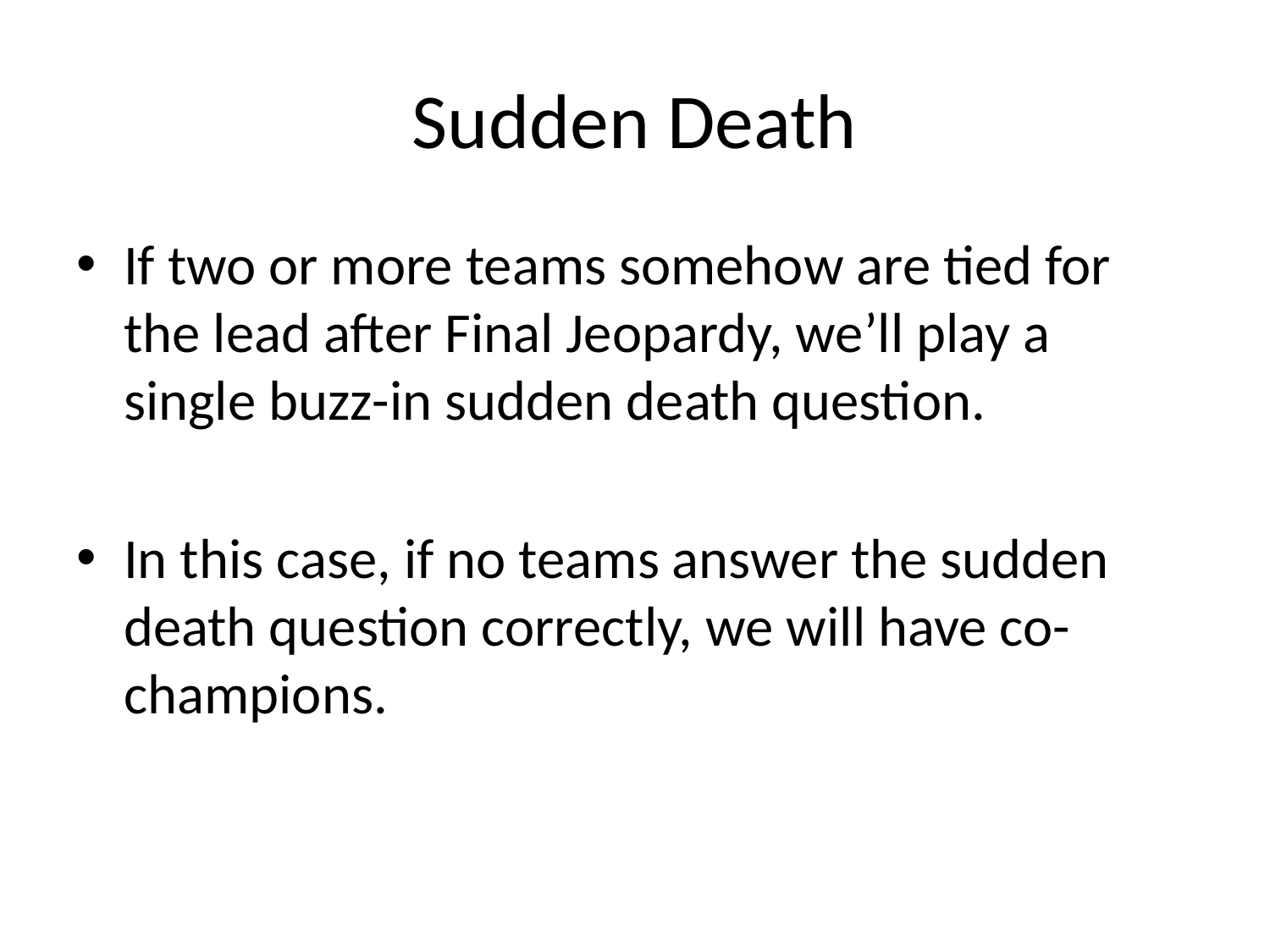

# Sudden Death
If two or more teams somehow are tied for the lead after Final Jeopardy, we’ll play a single buzz-in sudden death question.

In this case, if no teams answer the sudden death question correctly, we will have co-champions.